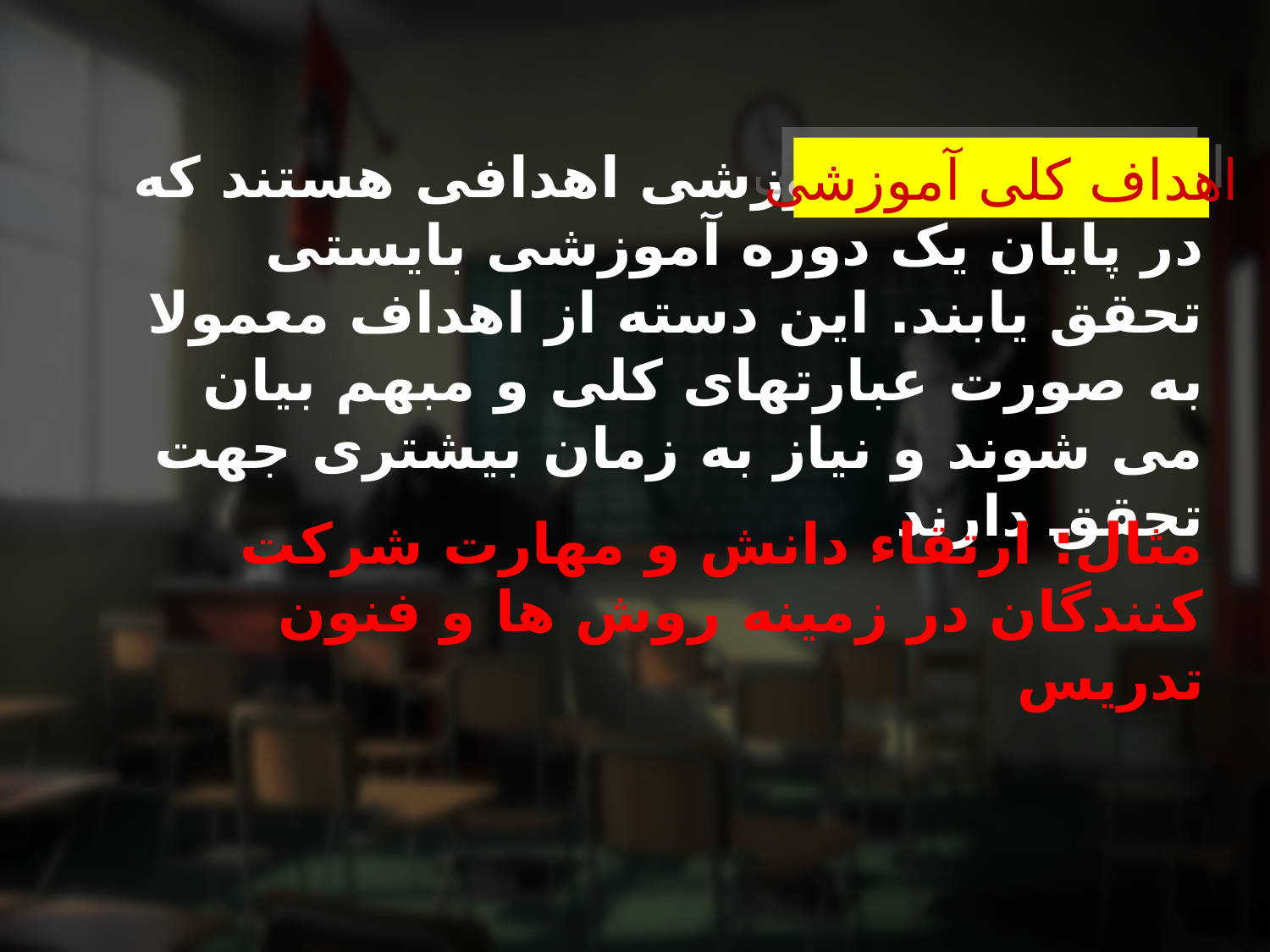

اهداف کلی آموزشی
# اهداف کلی آموزشی اهدافی هستند که در پایان یک دوره آموزشی بایستی تحقق یابند. این دسته از اهداف معمولا به صورت عبارتهای کلی و مبهم بیان می شوند و نیاز به زمان بیشتری جهت تحقق دارند
مثال: ارتقاء دانش و مهارت شرکت کنندگان در زمینه روش ها و فنون تدریس